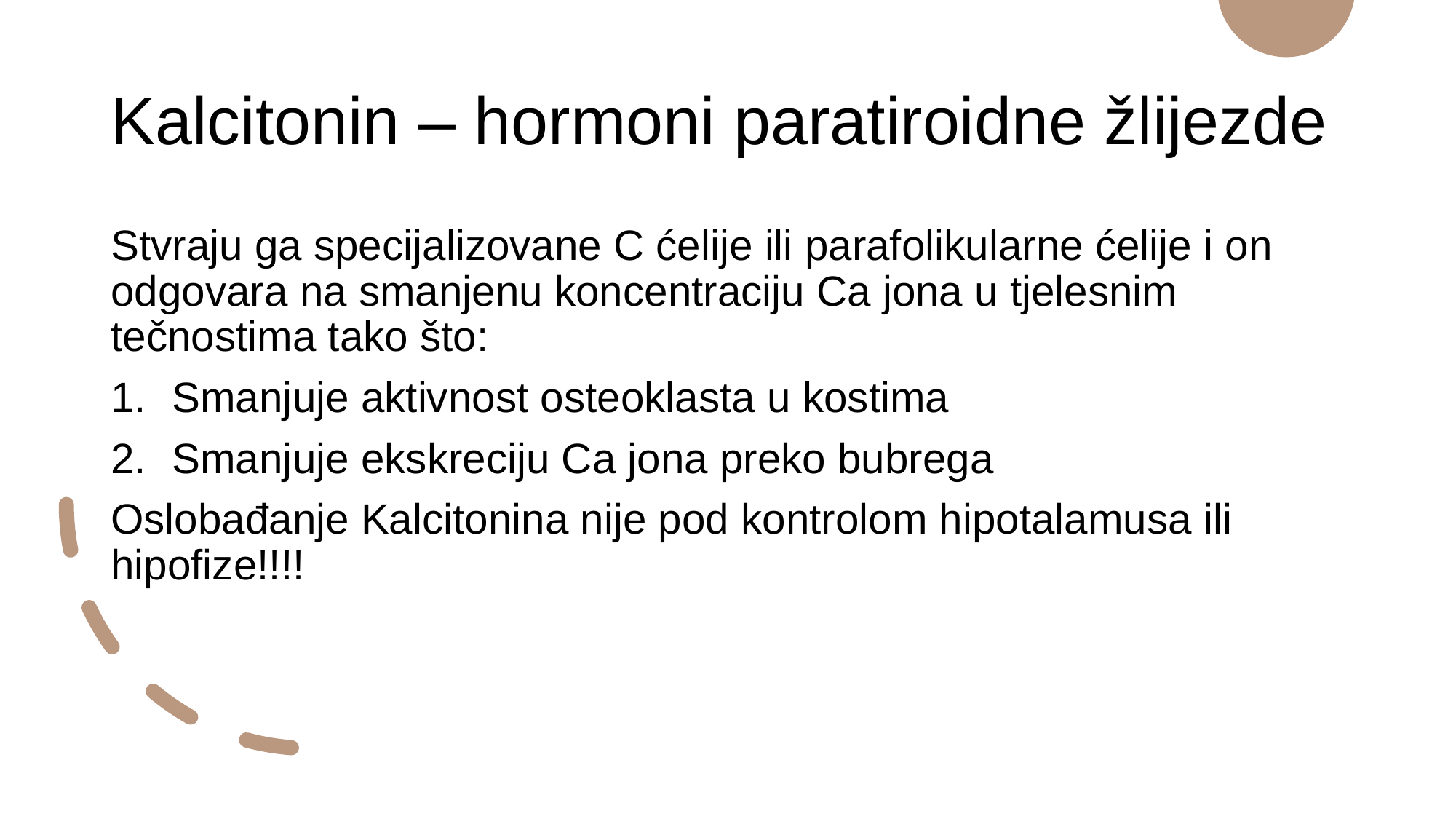

# Kalcitonin – hormoni paratiroidne žlijezde
Stvraju ga specijalizovane C ćelije ili parafolikularne ćelije i on odgovara na smanjenu koncentraciju Ca jona u tjelesnim tečnostima tako što:
Smanjuje aktivnost osteoklasta u kostima
Smanjuje ekskreciju Ca jona preko bubrega
Oslobađanje Kalcitonina nije pod kontrolom hipotalamusa ili hipofize!!!!